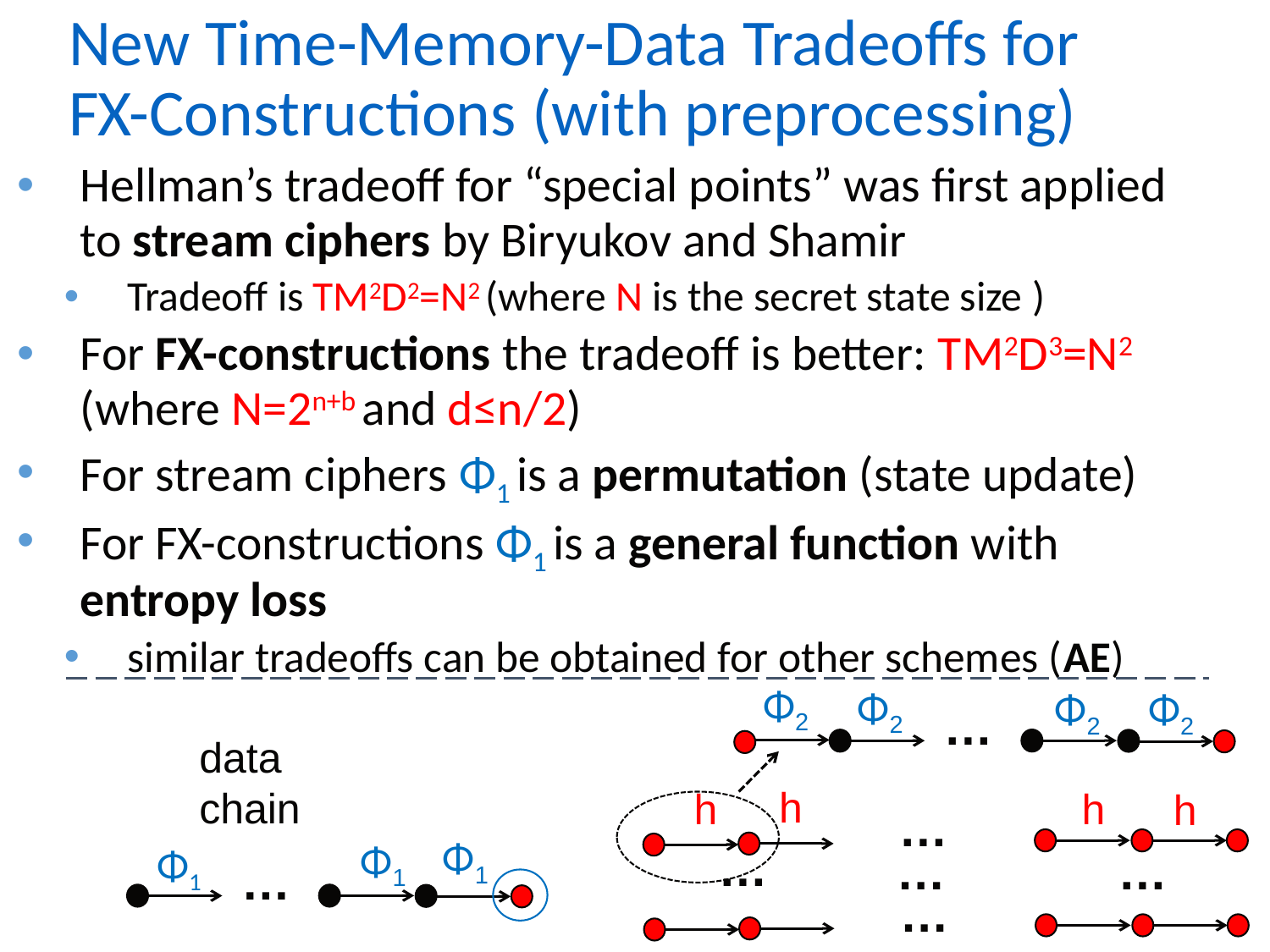

# New Time-Memory-Data Tradeoffs for FX-Constructions (with preprocessing)
Hellman’s tradeoff for “special points” was first applied to stream ciphers by Biryukov and Shamir
Tradeoff is TM2D2=N2 (where N is the secret state size )
For FX-constructions the tradeoff is better: TM2D3=N2 (where N=2n+b and d≤n/2)
For stream ciphers Φ1 is a permutation (state update)
For FX-constructions Φ1 is a general function with entropy loss
similar tradeoffs can be obtained for other schemes (AE)

Φ2
Φ2
Φ2
Φ2
…
data chain

h
h
h
h
…

Φ1
Φ1
…
Φ1
…
…
…

…